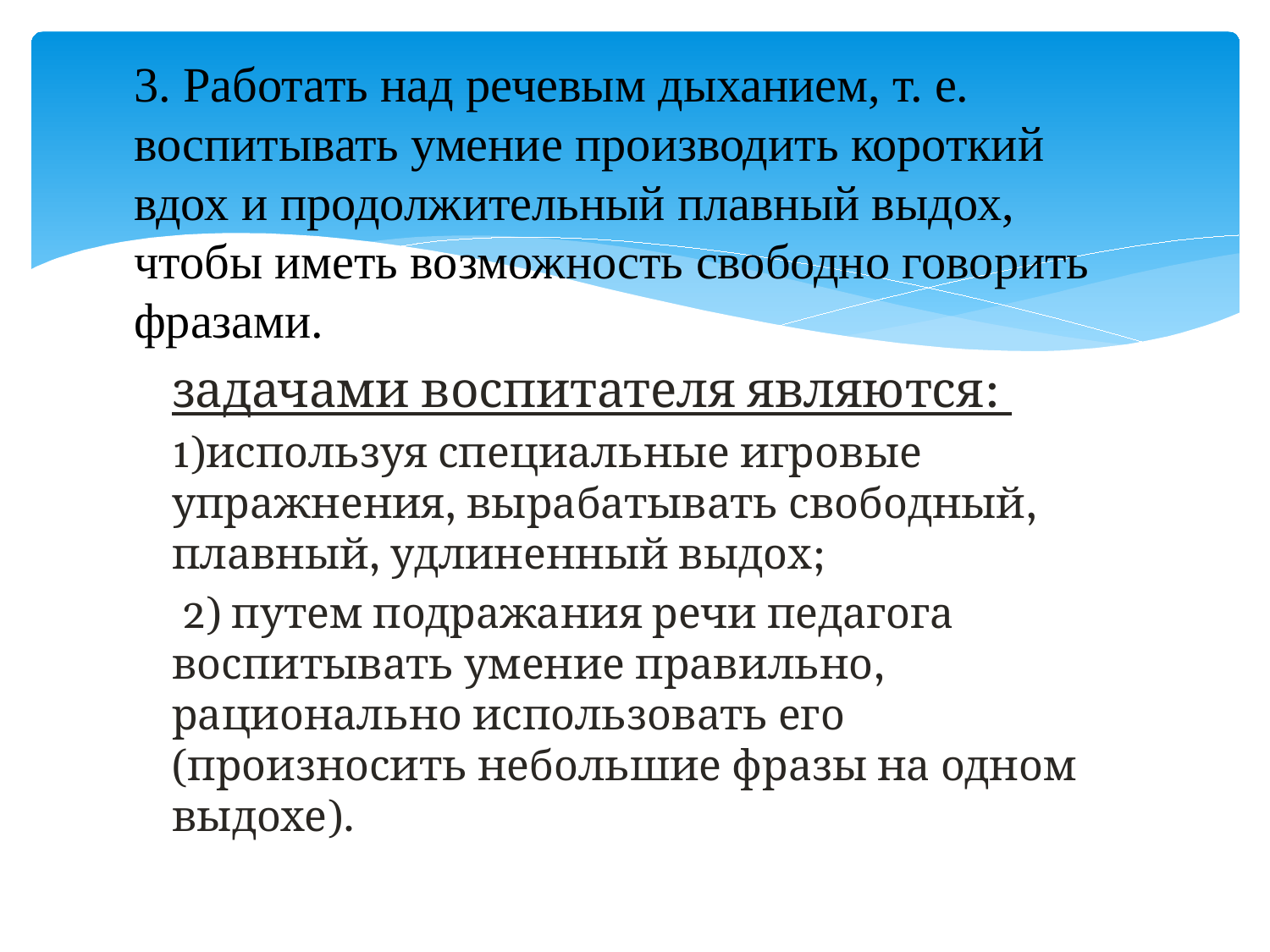

3. Работать над речевым дыханием, т. е. воспитывать умение производить короткий вдох и продолжительный плавный выдох, чтобы иметь возможность свободно говорить фразами.
задачами воспитателя являются:
1)используя специальные игровые упражнения, вырабатывать свободный, плавный, удлиненный выдох;
 2) путем подражания речи педагога воспитывать умение правильно, рационально использовать его (произносить небольшие фразы на одном выдохе).

#